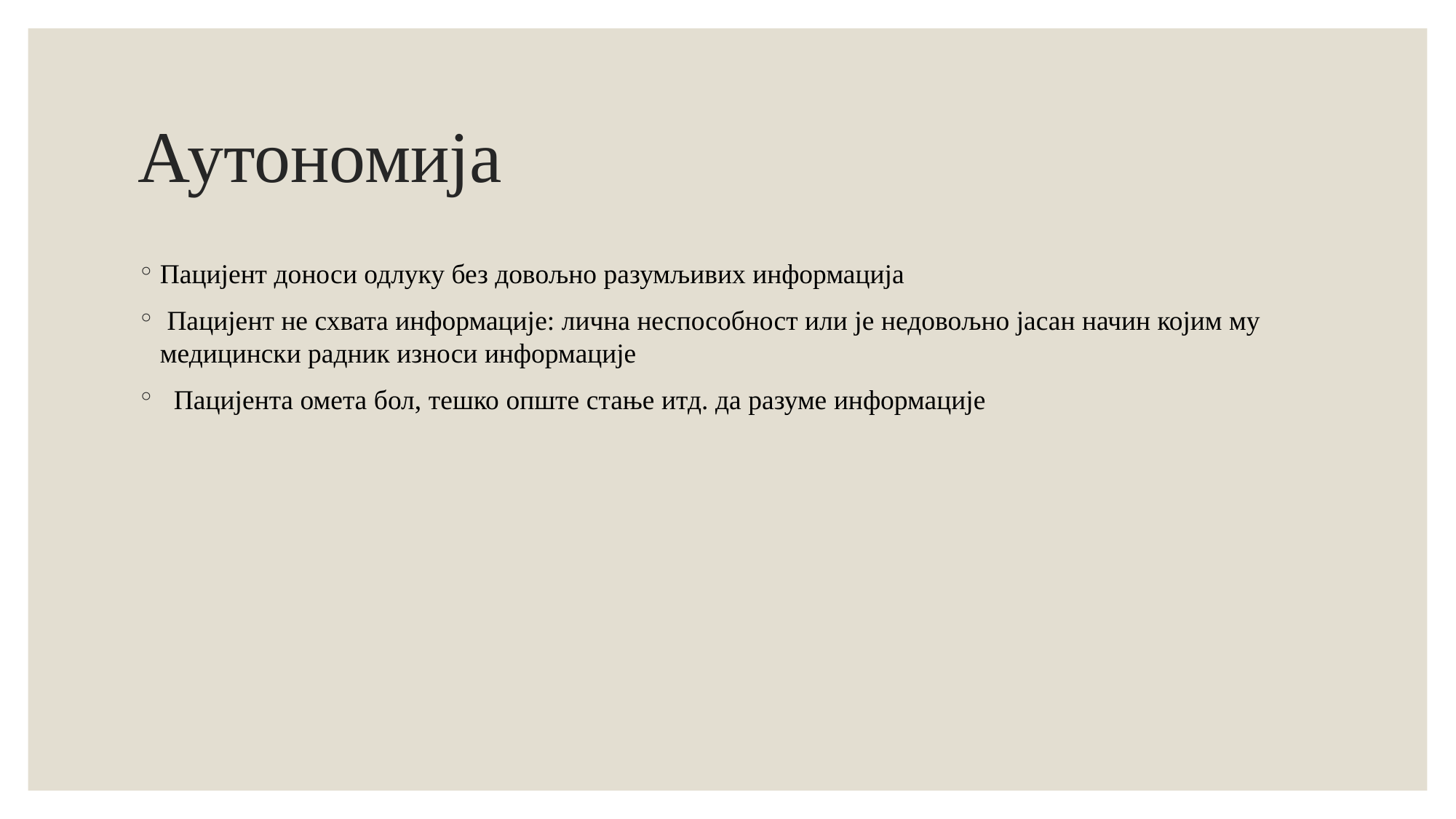

# Аутономија
Пацијент доноси одлуку без довољно разумљивих информација
 Пацијент не схвата информације: лична неспособност или је недовољно јасан начин којим му медицински радник износи информације
  Пацијента омета бол, тешко опште стање итд. да разуме информације